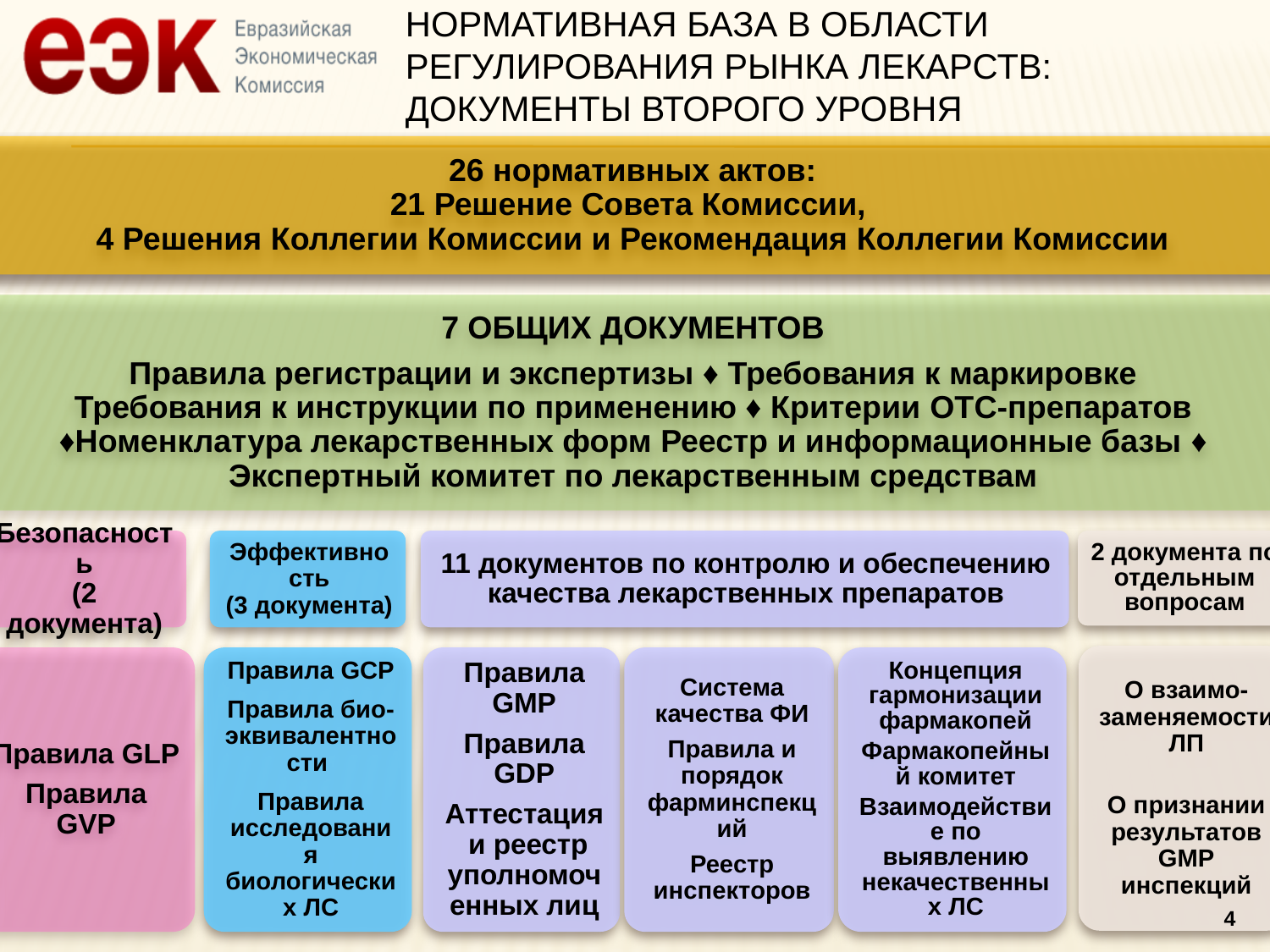

# Нормативная база в области регулирования рынка лекарств: ДОКУМЕНТЫ ВТОРОГО УРОВНЯ
26 нормативных актов:
21 Решение Совета Комиссии,
4 Решения Коллегии Комиссии и Рекомендация Коллегии Комиссии
7 ОБЩИХ ДОКУМЕНТОВ
Правила регистрации и экспертизы ♦ Требования к маркировке
Требования к инструкции по применению ♦ Критерии OTC-препаратов ♦Номенклатура лекарственных форм Реестр и информационные базы ♦ Экспертный комитет по лекарственным средствам
Безопасность
(2 документа)
Правила GLP
Правила GVP
Эффективность
(3 документа)
Правила GCP
Правила био-эквивалентности
Правила исследования биологических ЛС
11 документов по контролю и обеспечению качества лекарственных препаратов
Правила GMP
Правила GDP
Аттестация  и реестр уполномоченных лиц
Система
качества ФИ
Правила и порядок фарминспекций
Реестр инспекторов
Концепция гармонизации фармакопей
Фармакопейный комитет
Взаимодействие по выявлению некачественных ЛС
2 документа по отдельным вопросам
О взаимо-заменяемости ЛП
О признании результатов GMP инспекций
4